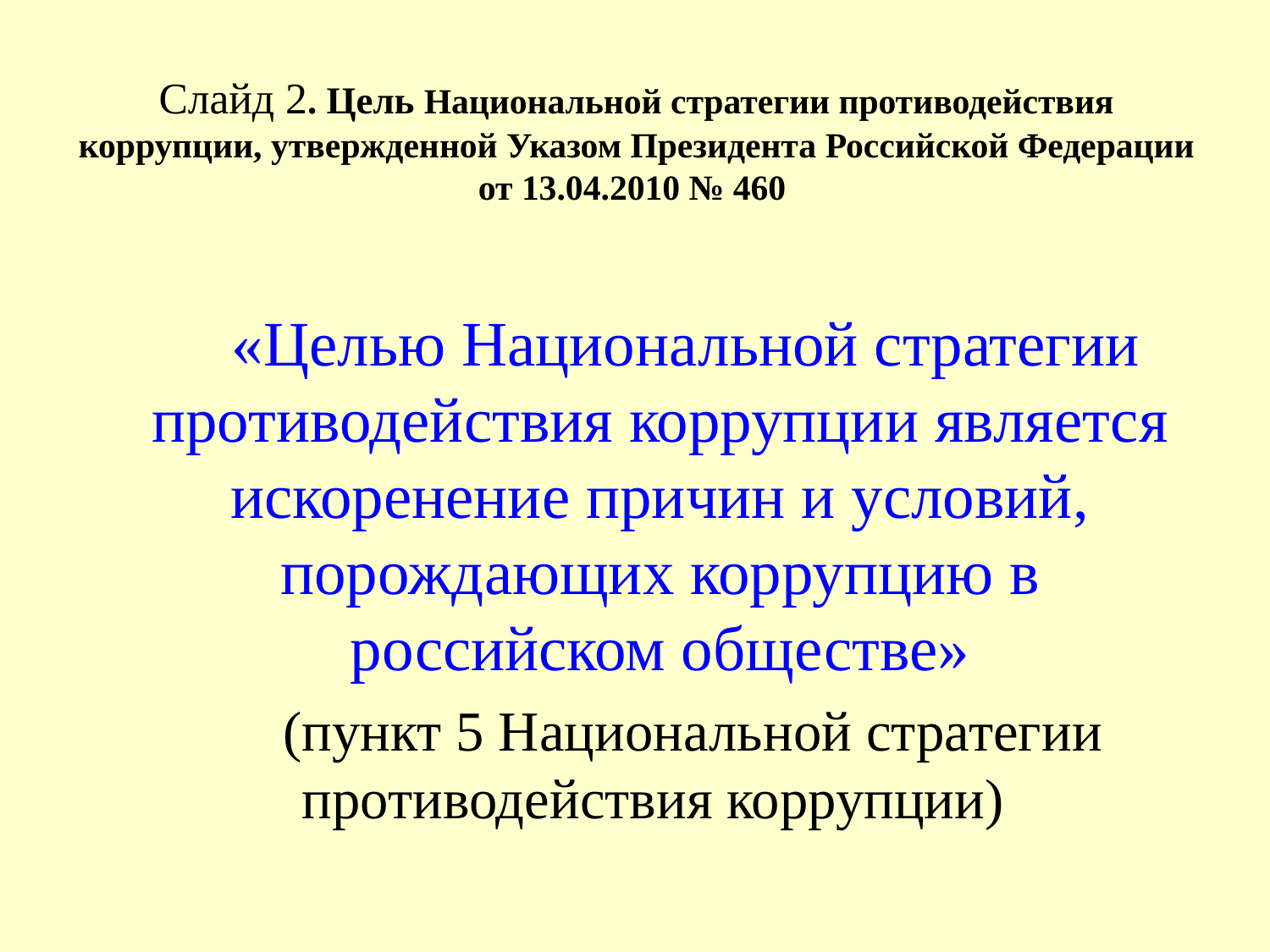

# Слайд 2. Цель Национальной стратегии противодействия коррупции, утвержденной Указом Президента Российской Федерации от 13.04.2010 № 460
       «Целью Национальной стратегии противодействия коррупции является искоренение причин и условий, порождающих коррупцию в российском обществе»
        (пункт 5 Национальной стратегии противодействия коррупции)